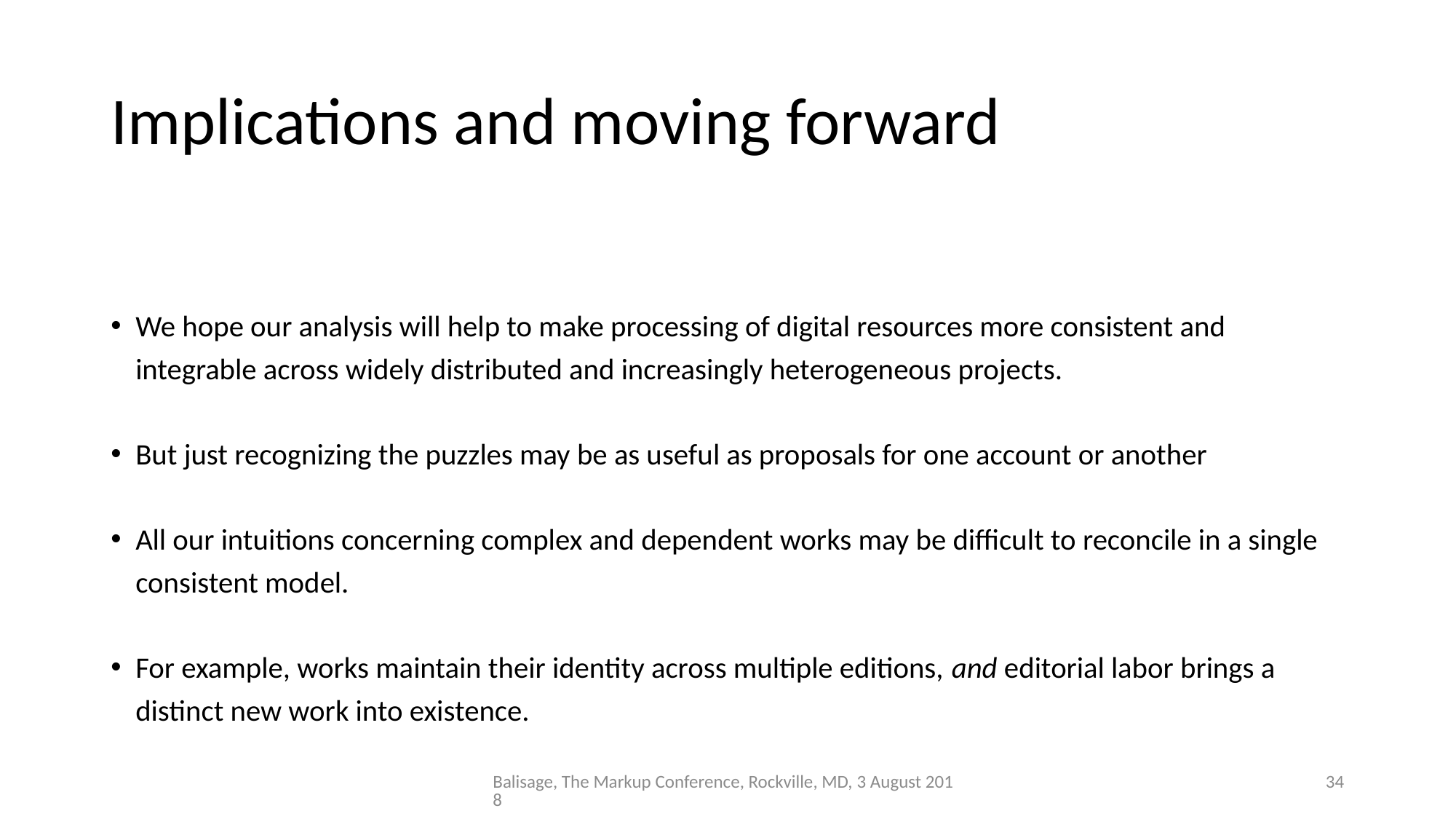

# Implications and moving forward
We hope our analysis will help to make processing of digital resources more consistent and integrable across widely distributed and increasingly heterogeneous projects.

But just recognizing the puzzles may be as useful as proposals for one account or another

All our intuitions concerning complex and dependent works may be difficult to reconcile in a single consistent model.

For example, works maintain their identity across multiple editions, and editorial labor brings a distinct new work into existence.
Balisage, The Markup Conference, Rockville, MD, 3 August 2018
34